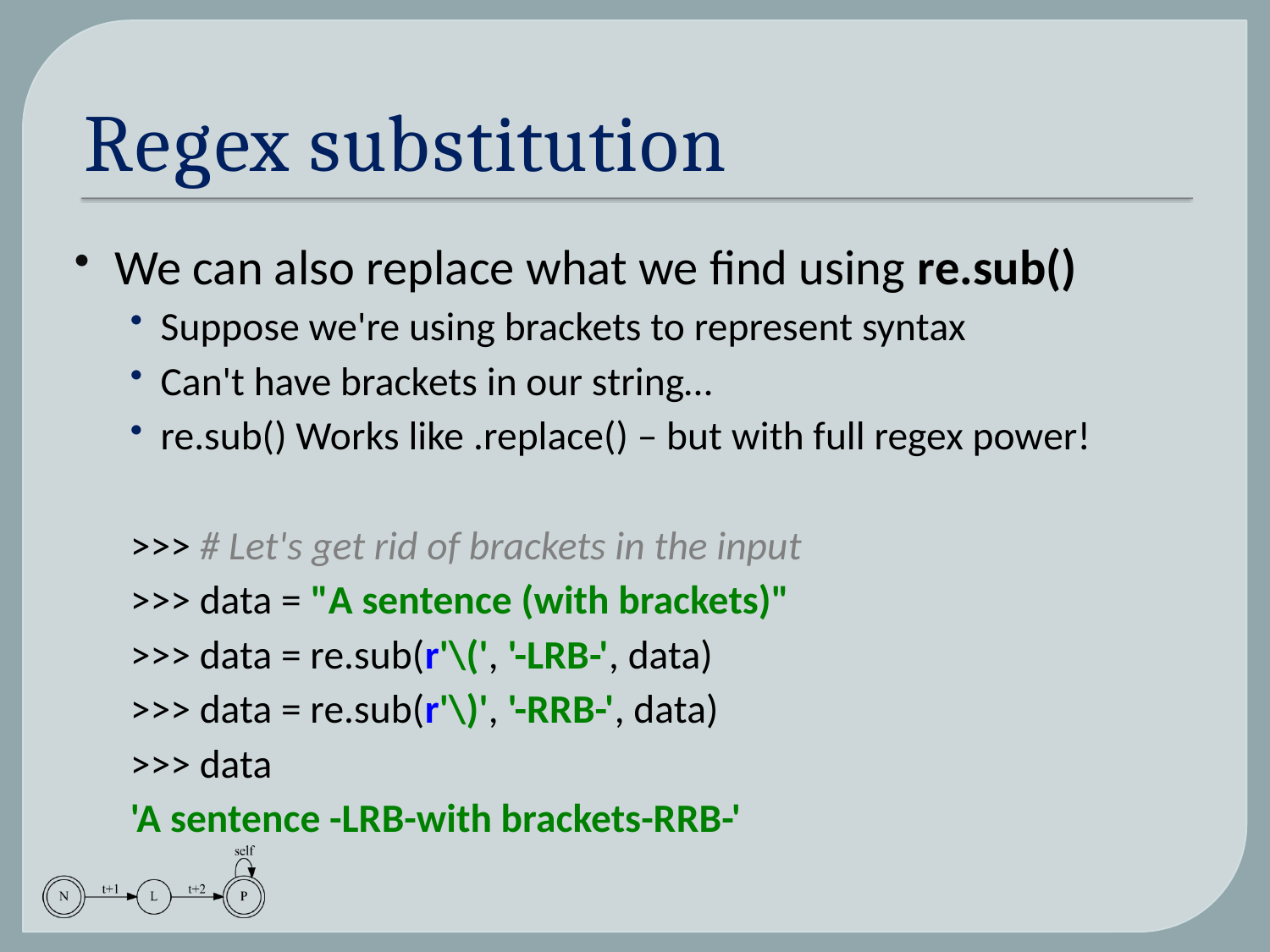

# Regex substitution
We can also replace what we find using re.sub()
Suppose we're using brackets to represent syntax
Can't have brackets in our string…
re.sub() Works like .replace() – but with full regex power!

>>> # Let's get rid of brackets in the input
>>> data = "A sentence (with brackets)"
>>> data = re.sub(r'\(', '-LRB-', data)
>>> data = re.sub(r'\)', '-RRB-', data)
>>> data
'A sentence -LRB-with brackets-RRB-'